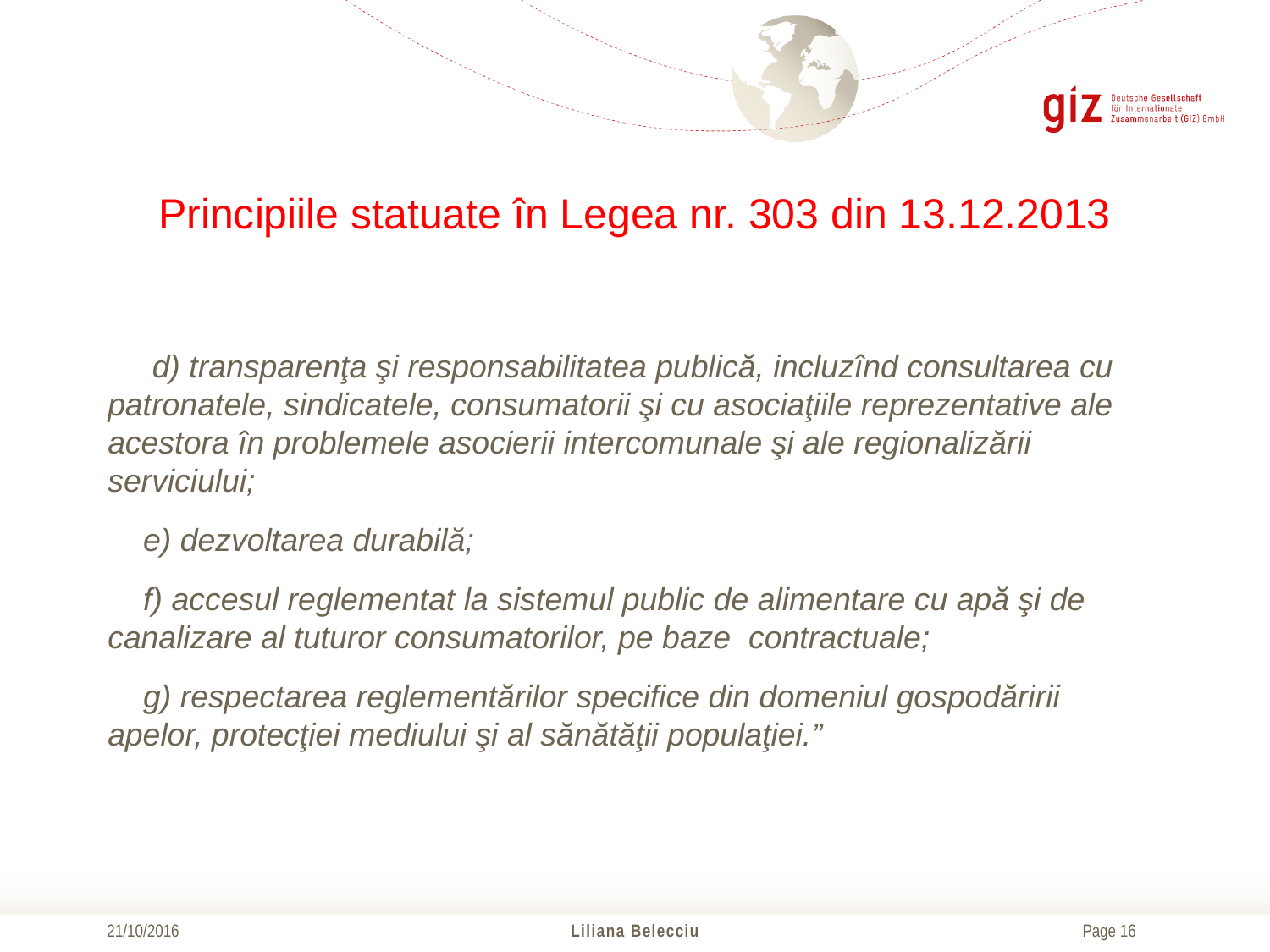

# Principiile statuate în Legea nr. 303 din 13.12.2013
     d) transparenţa şi responsabilitatea publică, incluzînd consultarea cu  patronatele, sindicatele, consumatorii şi cu asociaţiile reprezentative ale acestora în problemele asocierii intercomunale şi ale regionalizării serviciului;
    e) dezvoltarea durabilă;
    f) accesul reglementat la sistemul public de alimentare cu apă şi de canalizare al tuturor consumatorilor, pe baze  contractuale;
    g) respectarea reglementărilor specifice din domeniul gospodăririi apelor, protecţiei mediului şi al sănătăţii populaţiei.”

21/10/2016
Liliana Belecciu